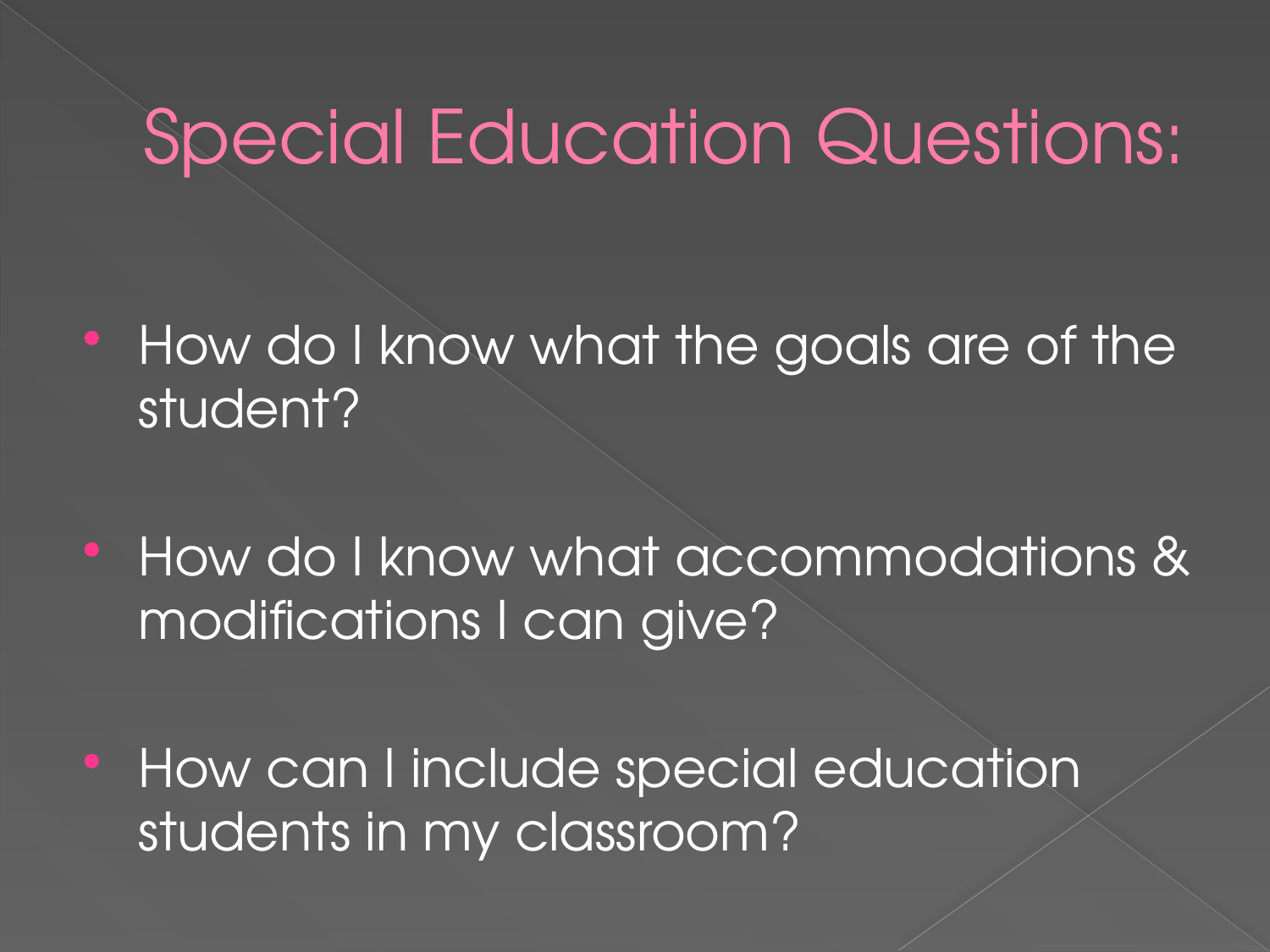

# Special Education Questions:

How do I know what the goals are of the student?

How do I know what accommodations & modifications I can give?

How can I include special education students in my classroom?